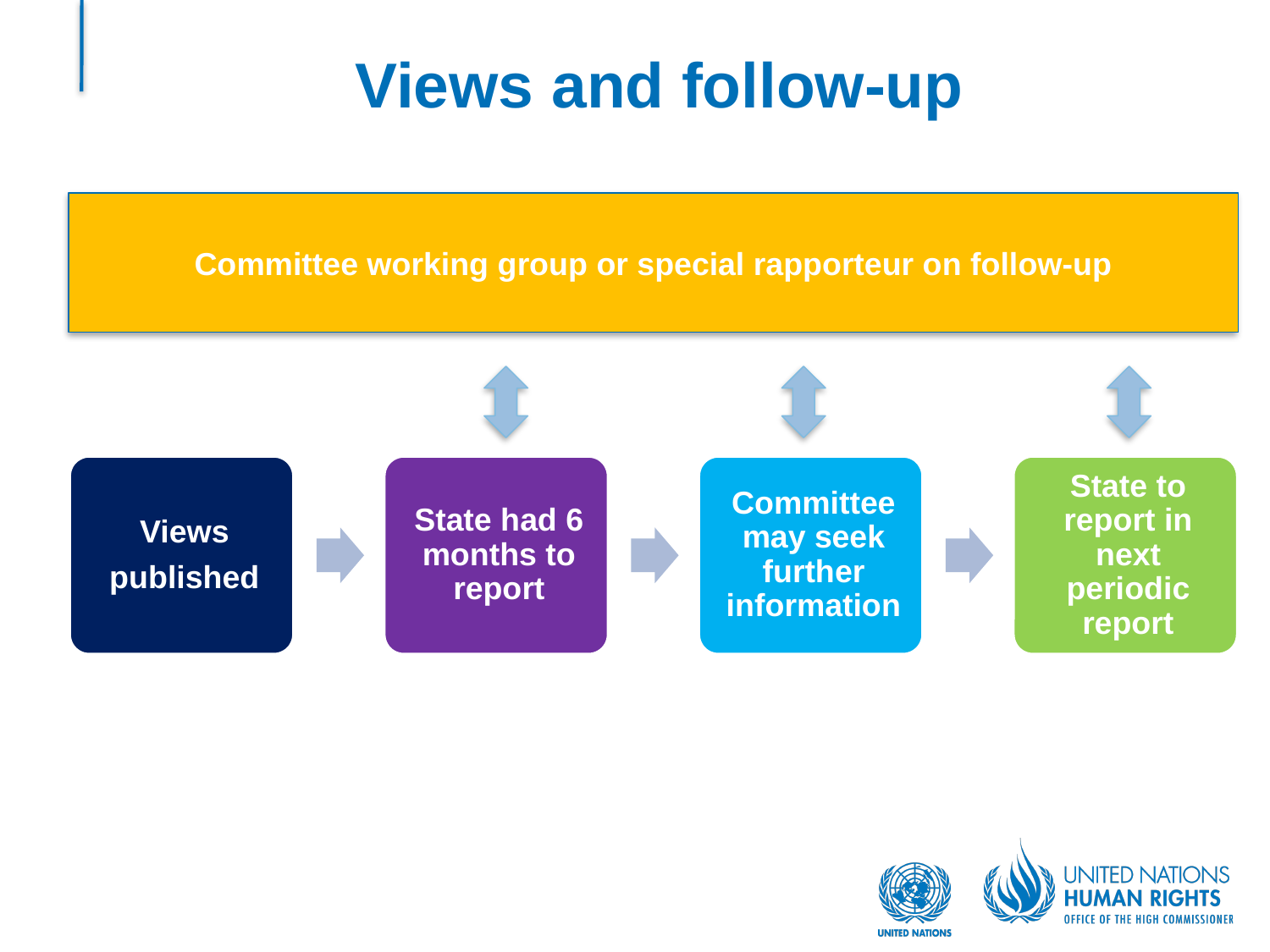

# Views and follow-up

Committee working group or special rapporteur on follow-up
Views
published

State had 6 months to report

Committee may seek further information

State to report in next periodic report